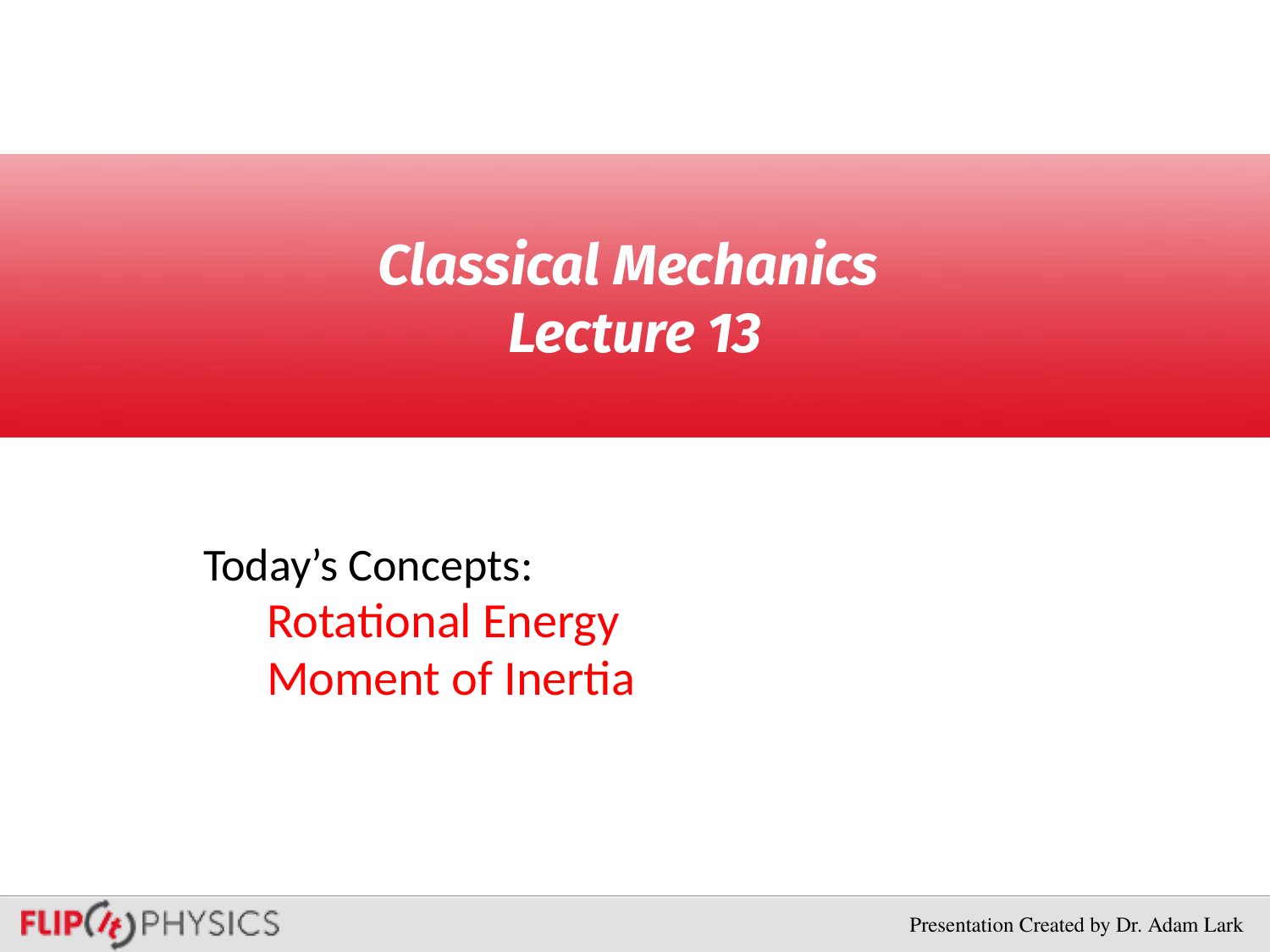

# Classical Mechanics Lecture 13
Today’s Concepts:
Rotational Energy
Moment of Inertia

Presentation Created by Dr. Adam Lark